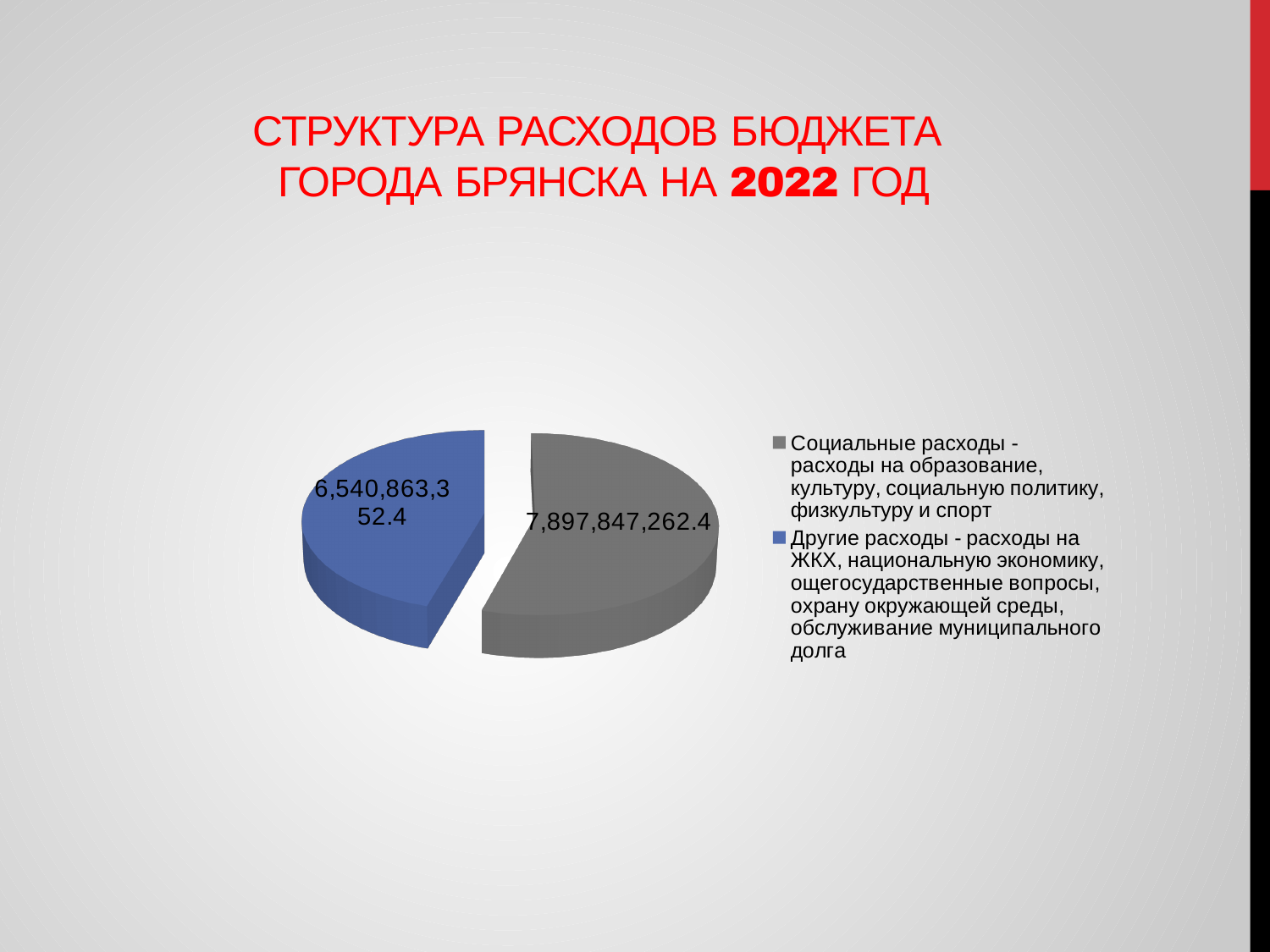

# СТРУКТУРА РАСХОДОВ БЮДЖЕТА города БРЯНСКА на 2022 год

[unsupported chart]